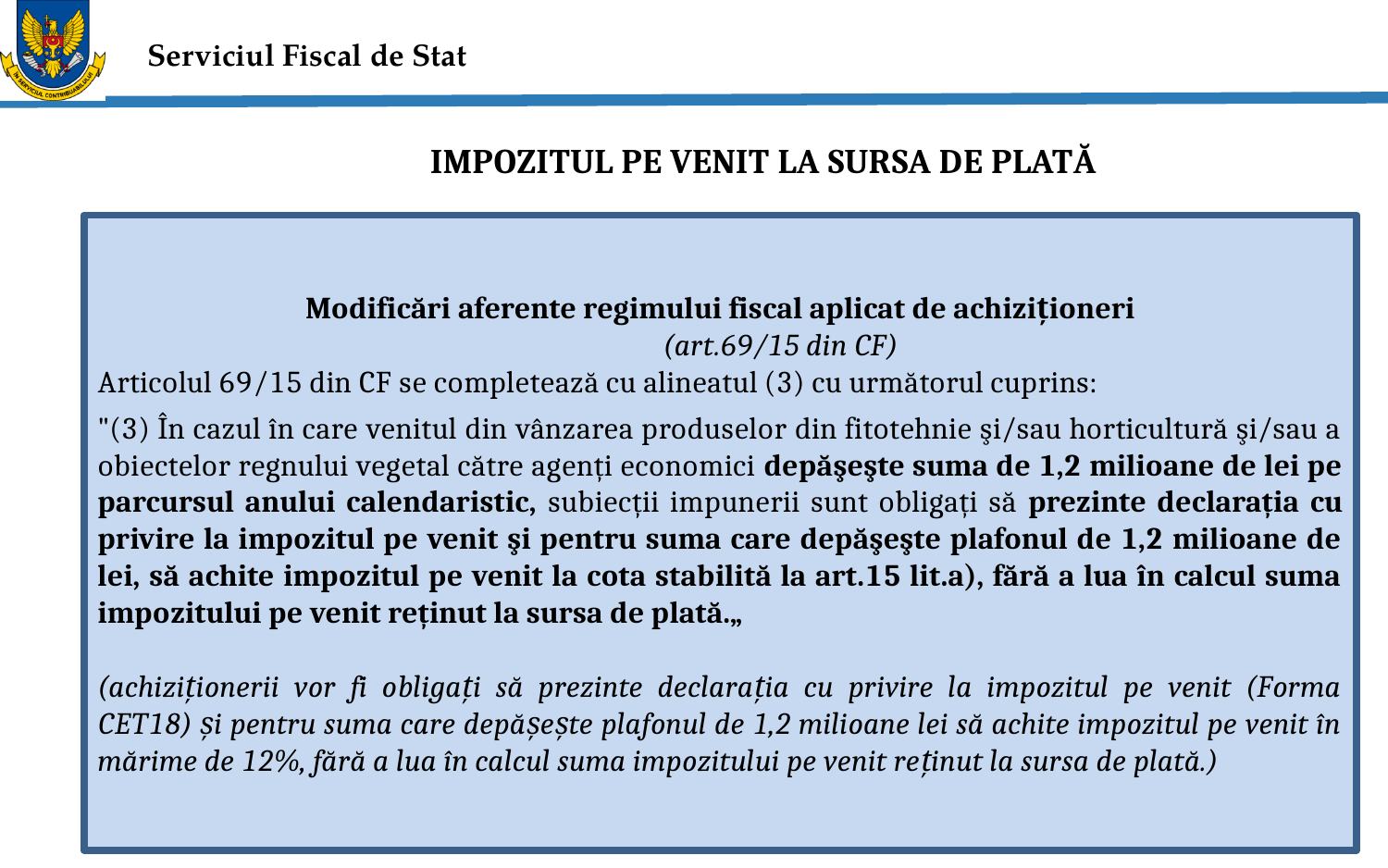

IMPOZITUL PE VENIT LA SURSA DE PLATĂ

Modificări aferente regimului fiscal aplicat de achiziționeri
                   (art.69/15 din CF)
Articolul 69/15 din CF se completează cu alineatul (3) cu următorul cuprins:

"(3) În cazul în care venitul din vânzarea produselor din fitotehnie şi/sau horticultură şi/sau a obiectelor regnului vegetal către agenţi economici depăşeşte suma de 1,2 milioane de lei pe parcursul anului calendaristic, subiecţii impunerii sunt obligaţi să prezinte declaraţia cu privire la impozitul pe venit şi pentru suma care depăşeşte plafonul de 1,2 milioane de lei, să achite impozitul pe venit la cota stabilită la art.15 lit.a), fără a lua în calcul suma impozitului pe venit reţinut la sursa de plată.„

(achiziționerii vor fi obligați să prezinte declarația cu privire la impozitul pe venit (Forma CET18) și pentru suma care depășește plafonul de 1,2 milioane lei să achite impozitul pe venit în mărime de 12%, fără a lua în calcul suma impozitului pe venit reținut la sursa de plată.)
4